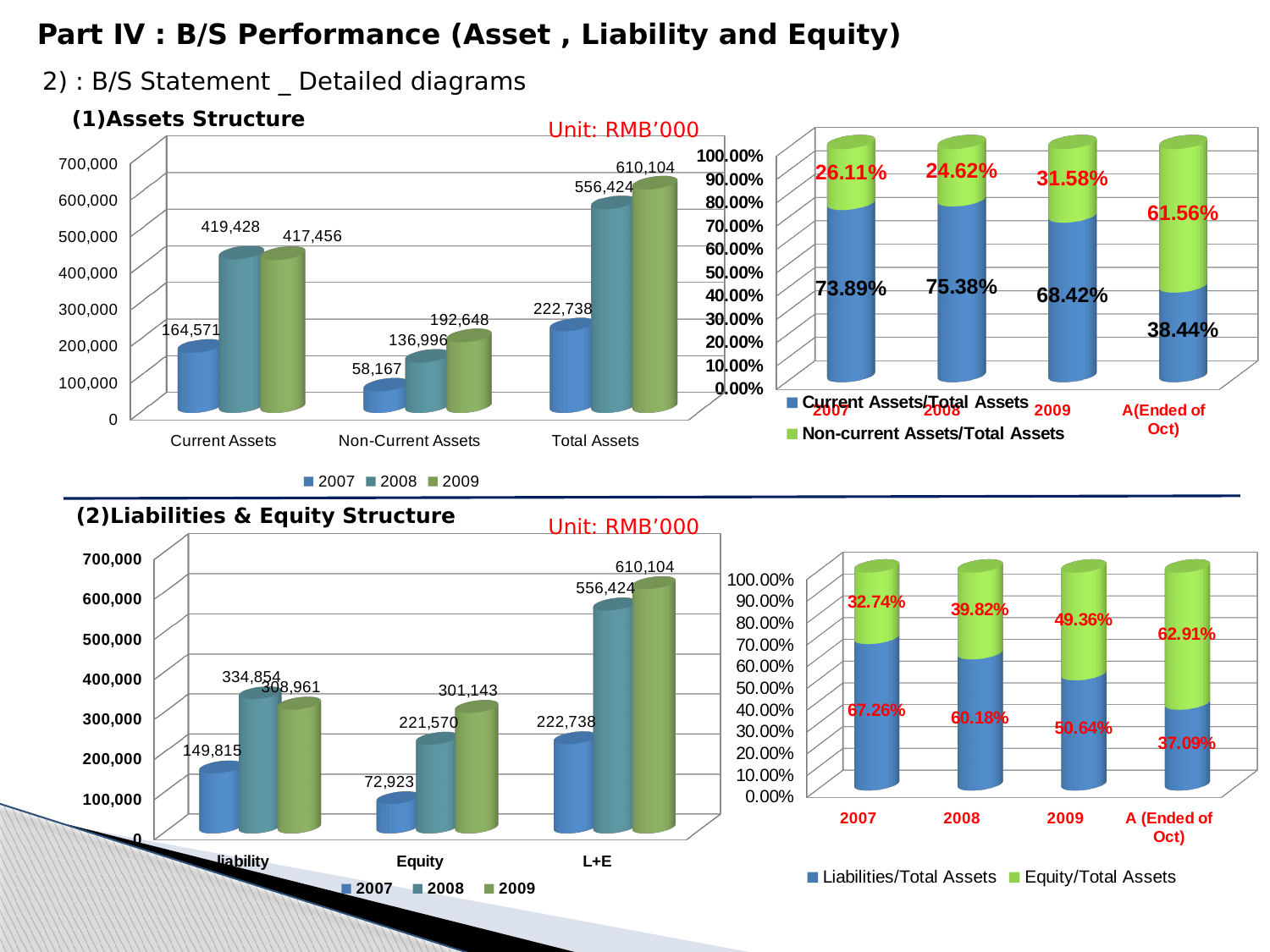

Part IV : B/S Performance (Asset , Liability and Equity)
2) : B/S Statement _ Detailed diagrams
(1)Assets Structure
Unit: RMB’000

[unsupported chart]

[unsupported chart]

(2)Liabilities & Equity Structure
Unit: RMB’000

[unsupported chart]

[unsupported chart]